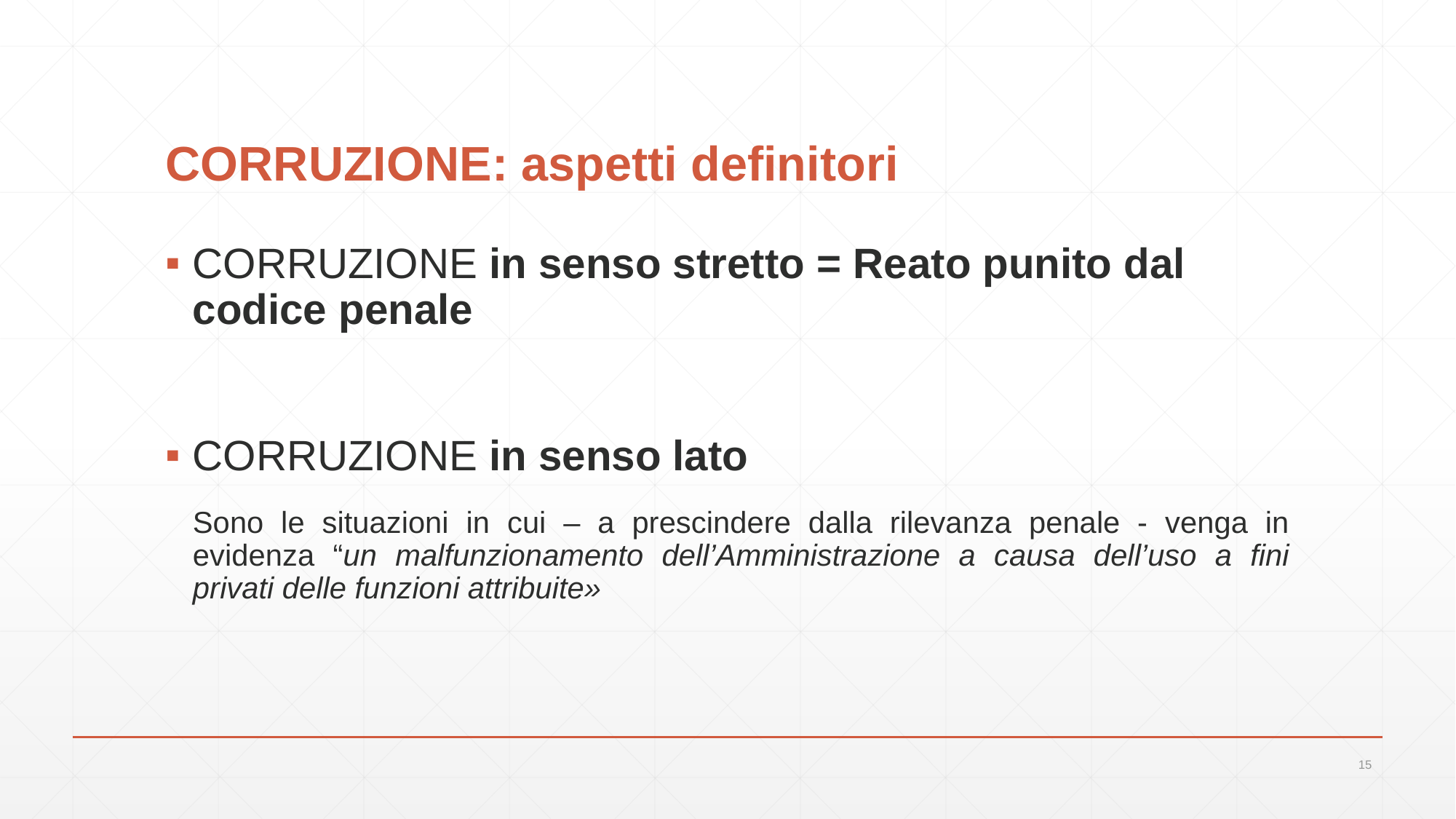

# CORRUZIONE: aspetti definitori
CORRUZIONE in senso stretto = Reato punito dal codice penale

CORRUZIONE in senso lato
	Sono le situazioni in cui – a prescindere dalla rilevanza penale - venga in evidenza “un malfunzionamento dell’Amministrazione a causa dell’uso a fini privati delle funzioni attribuite»
15